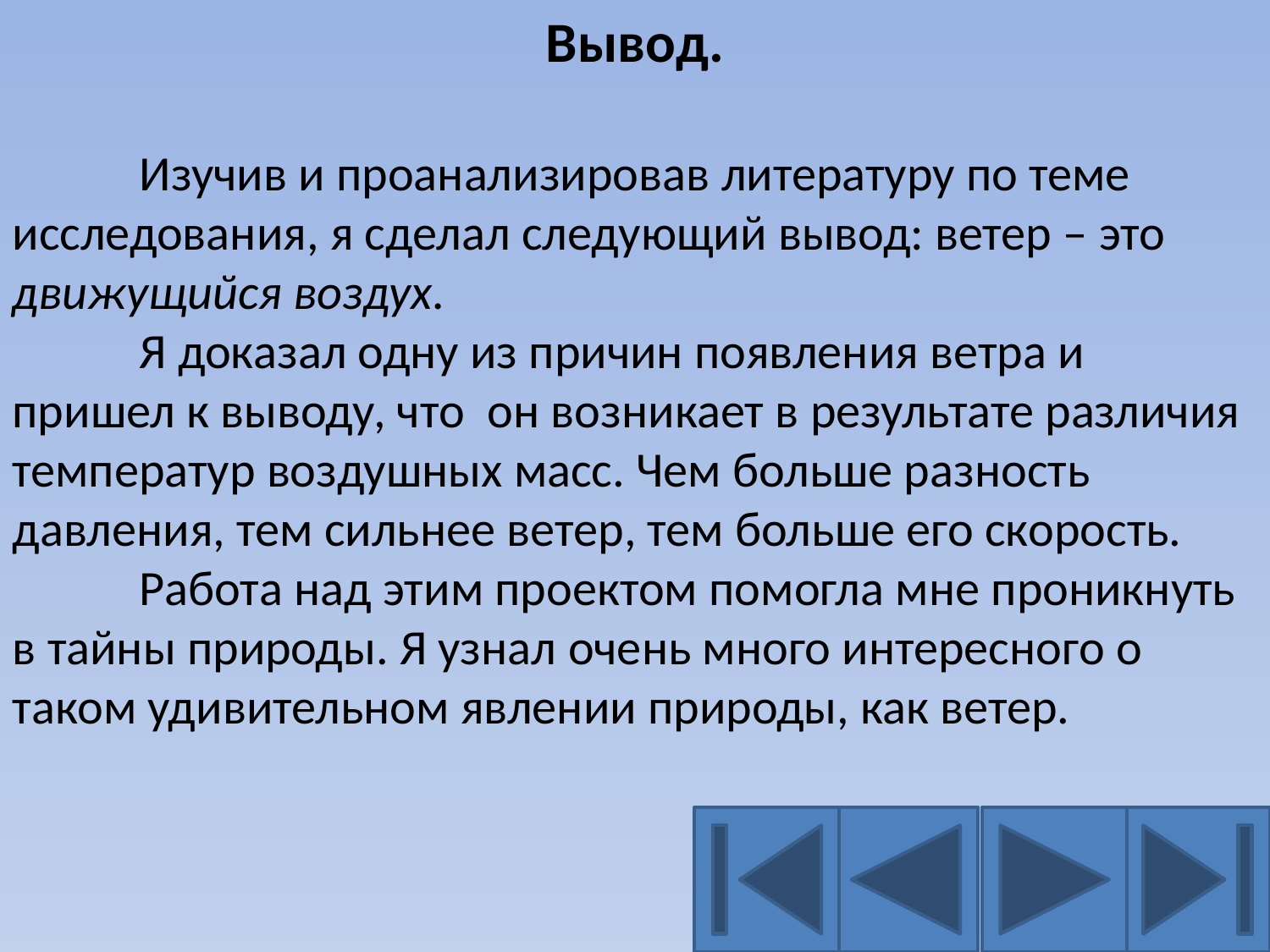

Вывод.

	Изучив и проанализировав литературу по теме исследования, я сделал следующий вывод: ветер – это движущийся воздух.
	Я доказал одну из причин появления ветра и  пришел к выводу, что  он возникает в результате различия температур воздушных масс. Чем больше разность давления, тем сильнее ветер, тем больше его скорость.
	Работа над этим проектом помогла мне проникнуть в тайны природы. Я узнал очень много интересного о таком удивительном явлении природы, как ветер.